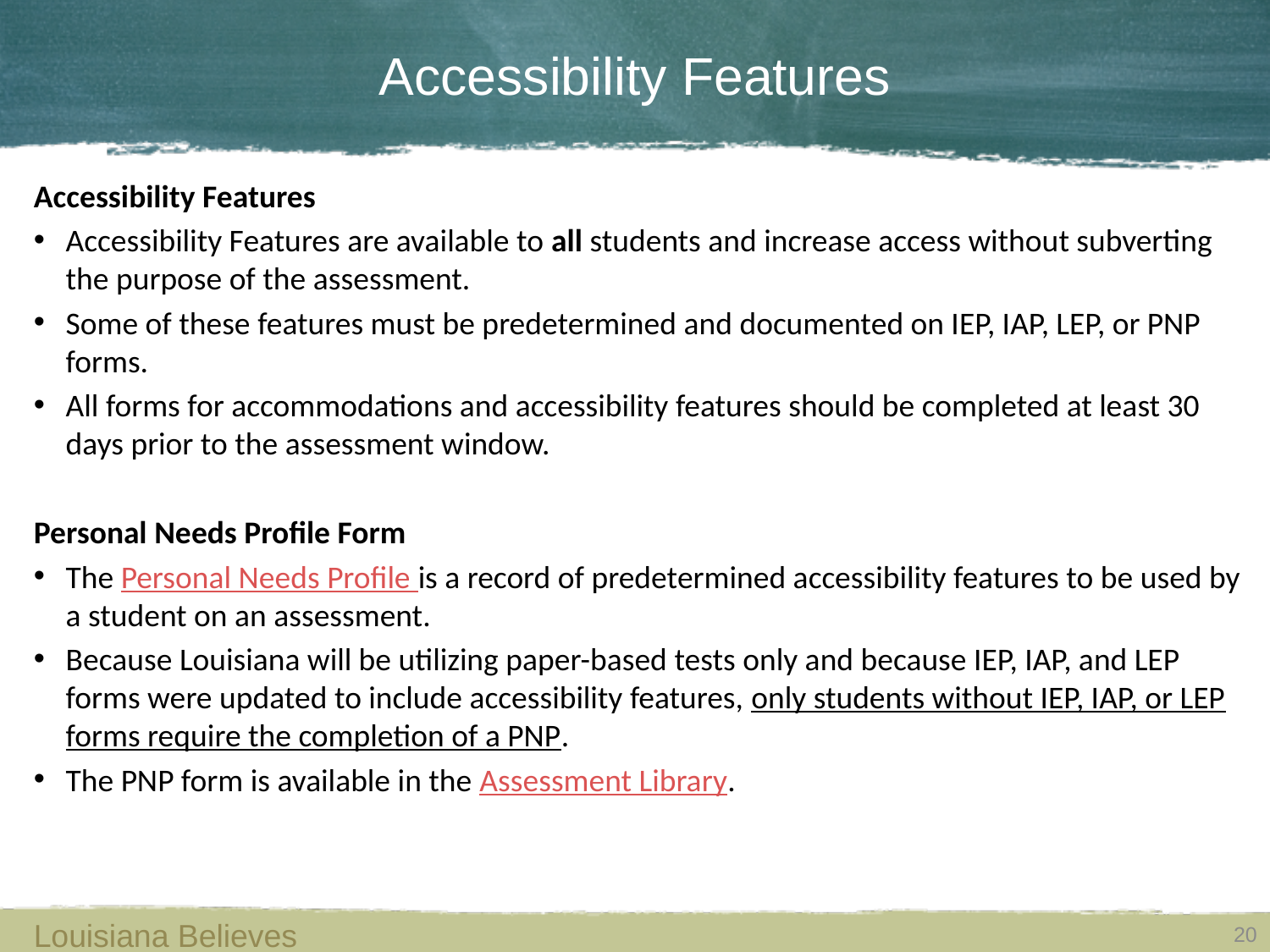

# Accessibility Features
Accessibility Features
Accessibility Features are available to all students and increase access without subverting the purpose of the assessment.
Some of these features must be predetermined and documented on IEP, IAP, LEP, or PNP forms.
All forms for accommodations and accessibility features should be completed at least 30 days prior to the assessment window.

Personal Needs Profile Form
The Personal Needs Profile is a record of predetermined accessibility features to be used by a student on an assessment.
Because Louisiana will be utilizing paper-based tests only and because IEP, IAP, and LEP forms were updated to include accessibility features, only students without IEP, IAP, or LEP forms require the completion of a PNP.
The PNP form is available in the Assessment Library.

Louisiana Believes
20